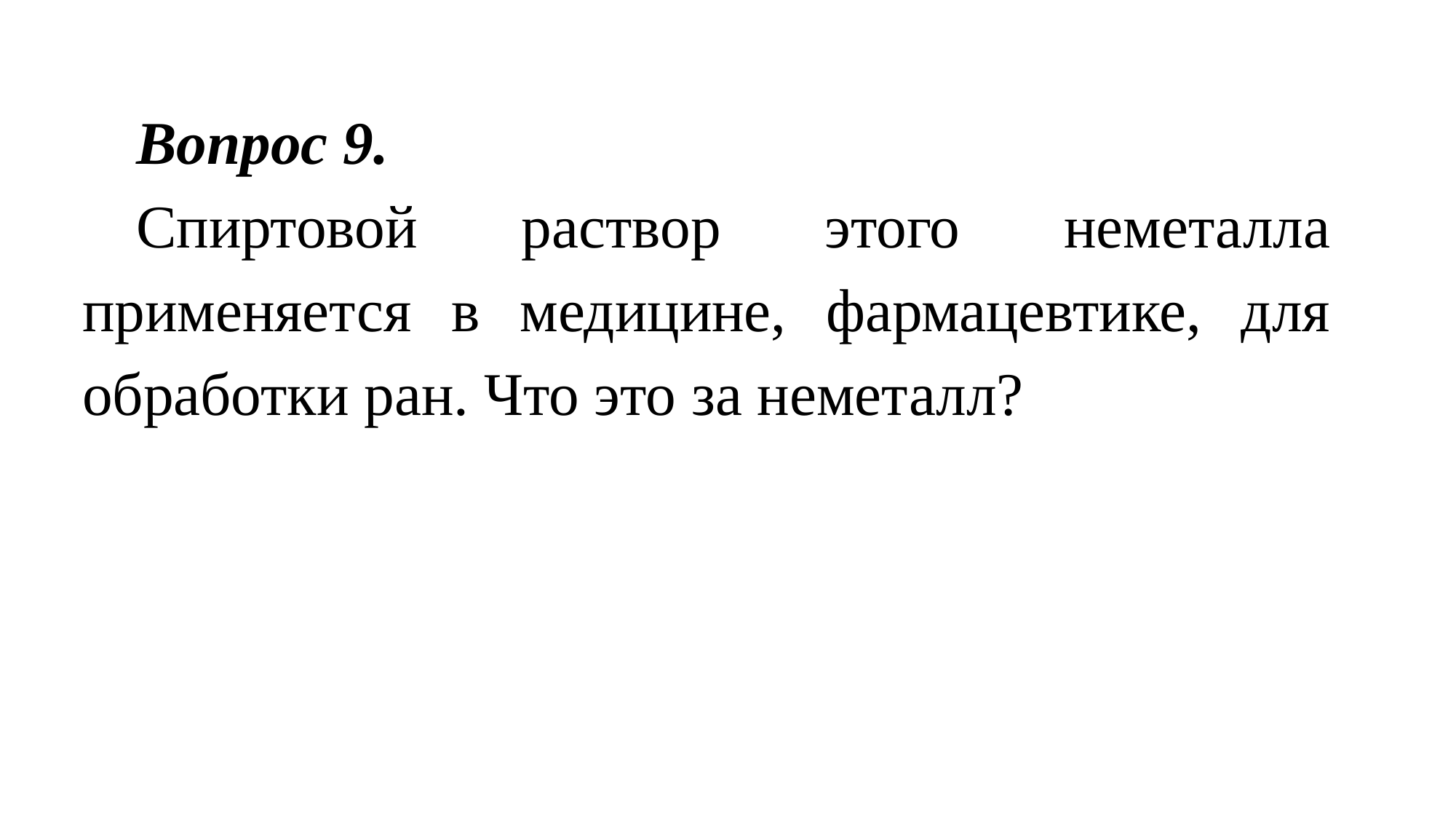

Вопрос 9.
Спиртовой раствор этого неметалла применяется в медицине, фармацевтике, для обработки ран. Что это за неметалл?